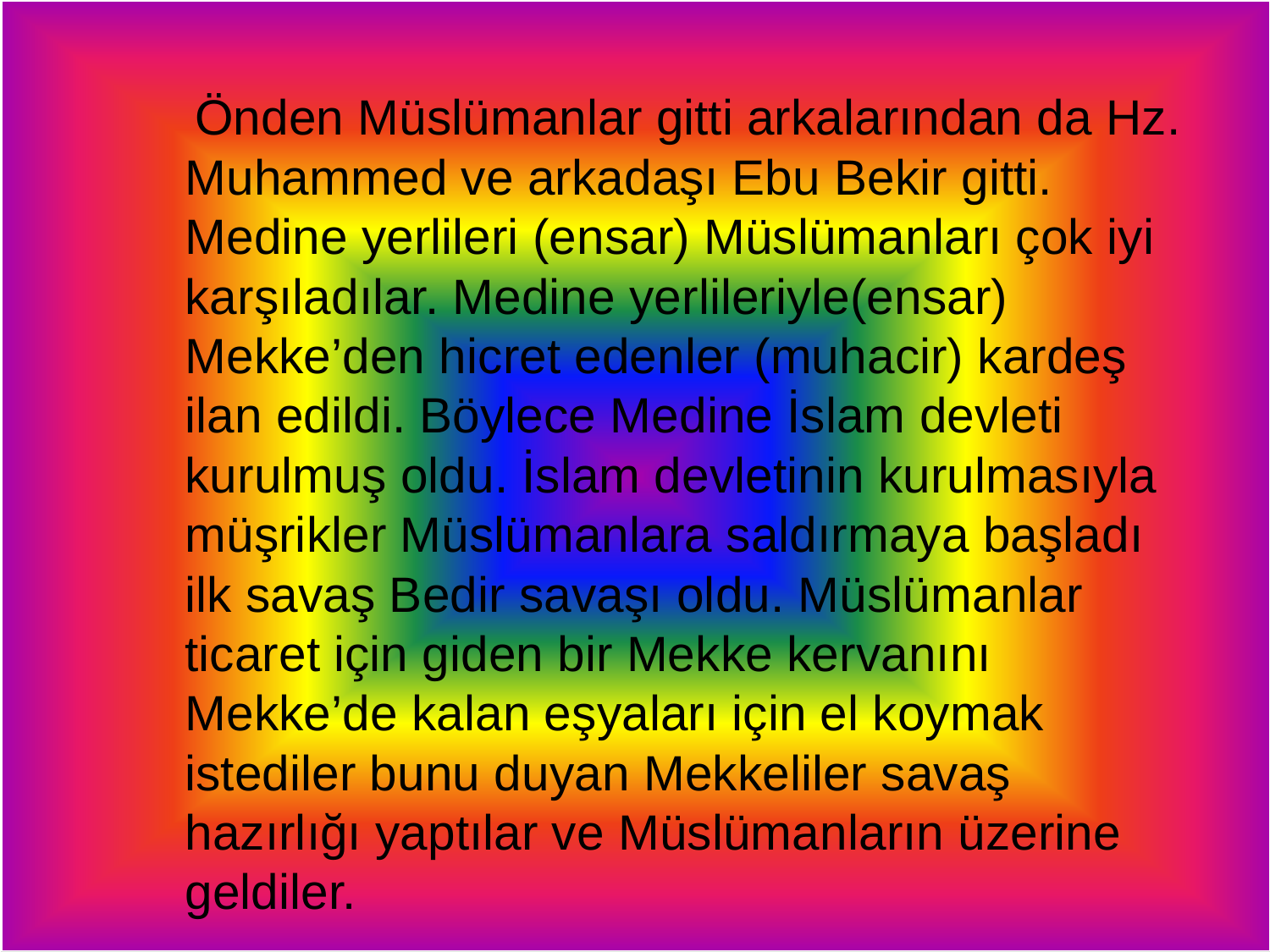

Önden Müslümanlar gitti arkalarından da Hz. Muhammed ve arkadaşı Ebu Bekir gitti. Medine yerlileri (ensar) Müslümanları çok iyi karşıladılar. Medine yerlileriyle(ensar) Mekke’den hicret edenler (muhacir) kardeş ilan edildi. Böylece Medine İslam devleti kurulmuş oldu. İslam devletinin kurulmasıyla müşrikler Müslümanlara saldırmaya başladı ilk savaş Bedir savaşı oldu. Müslümanlar ticaret için giden bir Mekke kervanını Mekke’de kalan eşyaları için el koymak istediler bunu duyan Mekkeliler savaş hazırlığı yaptılar ve Müslümanların üzerine geldiler.